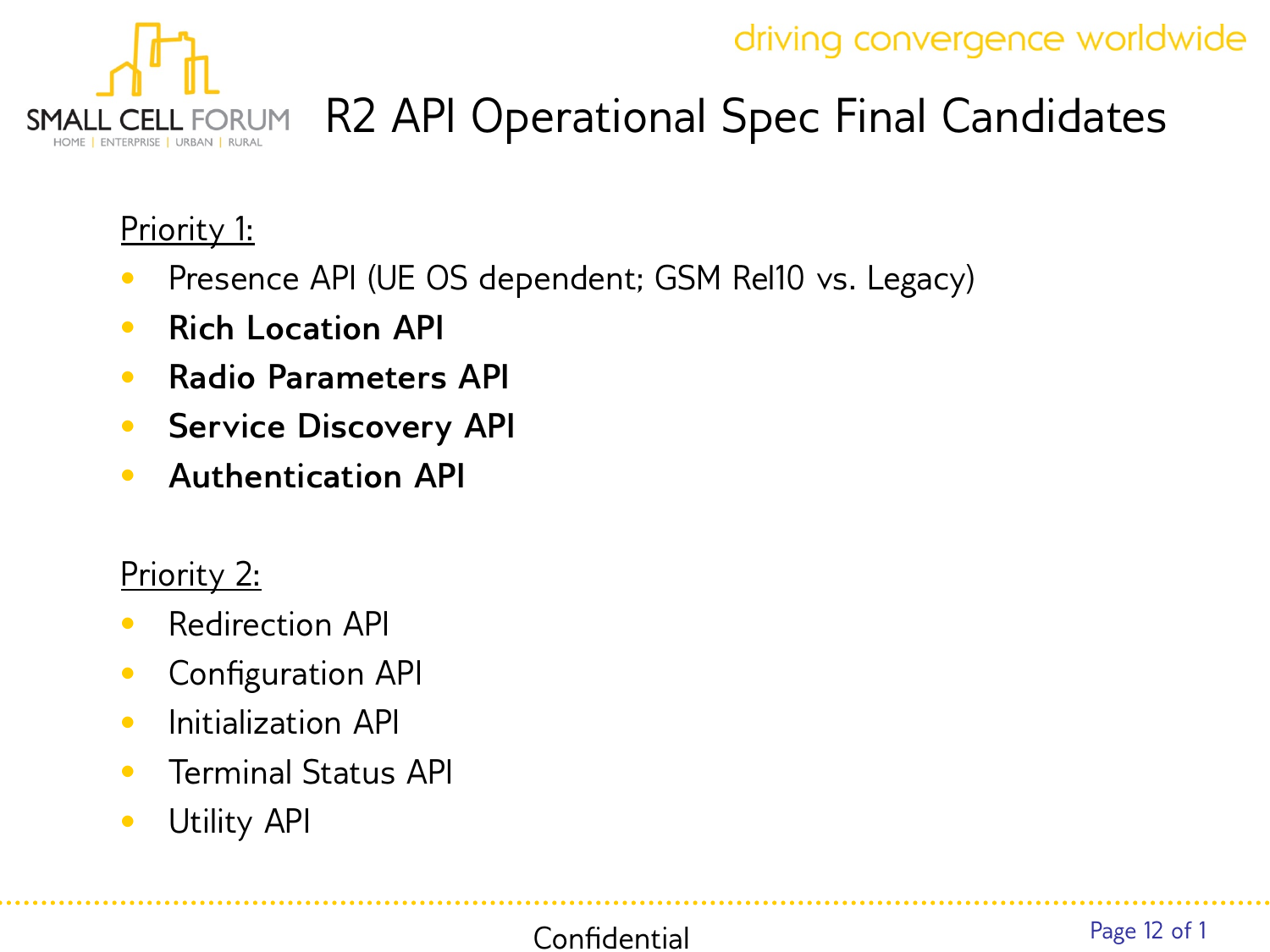

# R2 API Operational Spec Final Candidates
Priority 1:
Presence API (UE OS dependent; GSM Rel10 vs. Legacy)
Rich Location API
Radio Parameters API
Service Discovery API
Authentication API

Priority 2:
Redirection API
Configuration API
Initialization API
Terminal Status API
Utility API
Confidential
Page 12 of 1